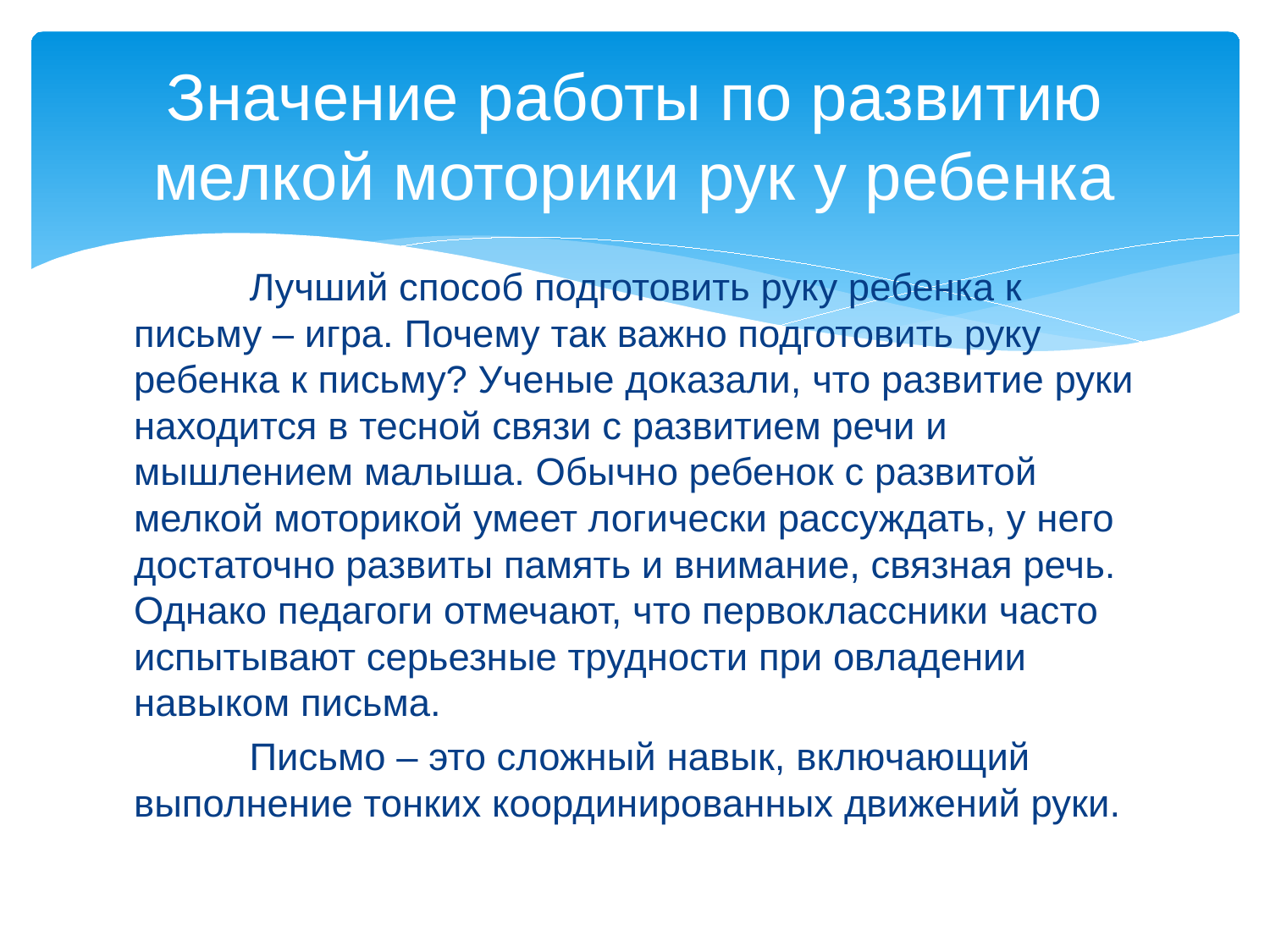

# Значение работы по развитию мелкой моторики рук у ребенка
	Лучший способ подготовить руку ребенка к письму – игра. Почему так важно подготовить руку ребенка к письму? Ученые доказали, что развитие руки находится в тесной связи с развитием речи и мышлением малыша. Обычно ребенок с развитой мелкой моторикой умеет логически рассуждать, у него достаточно развиты память и внимание, связная речь. Однако педагоги отмечают, что первоклассники часто испытывают серьезные трудности при овладении навыком письма.
	Письмо – это сложный навык, включающий выполнение тонких координированных движений руки.